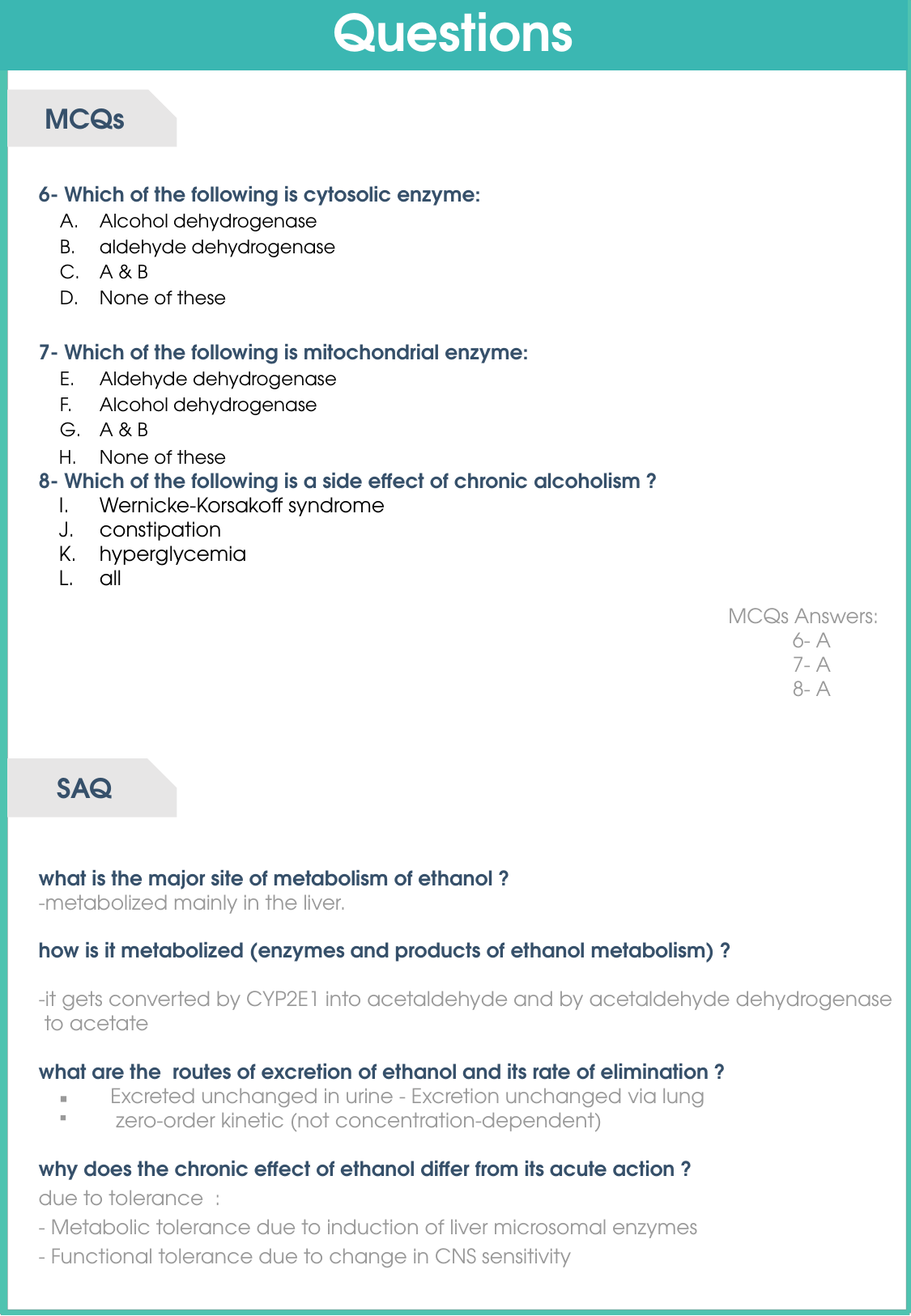

Questions
MCQs
6- Which of the following is cytosolic enzyme:
Alcohol dehydrogenase
aldehyde dehydrogenase
A & B
None of these

7- Which of the following is mitochondrial enzyme:
Aldehyde dehydrogenase
Alcohol dehydrogenase
A & B
None of these
8- Which of the following is a side effect of chronic alcoholism ?
Wernicke-Korsakoff syndrome
constipation
hyperglycemia
all

MCQs Answers:
6- A
7- A
8- A

SAQ
what is the major site of metabolism of ethanol ?
-metabolized mainly in the liver.

how is it metabolized (enzymes and products of ethanol metabolism) ?

-it gets converted by CYP2E1 into acetaldehyde and by acetaldehyde dehydrogenase
 to acetate

what are the  routes of excretion of ethanol and its rate of elimination ?
Excreted unchanged in urine - Excretion unchanged via lung
 zero-order kinetic (not concentration-dependent)

why does the chronic effect of ethanol differ from its acute action ?
due to tolerance  :
- Metabolic tolerance due to induction of liver microsomal enzymes
- Functional tolerance due to change in CNS sensitivity